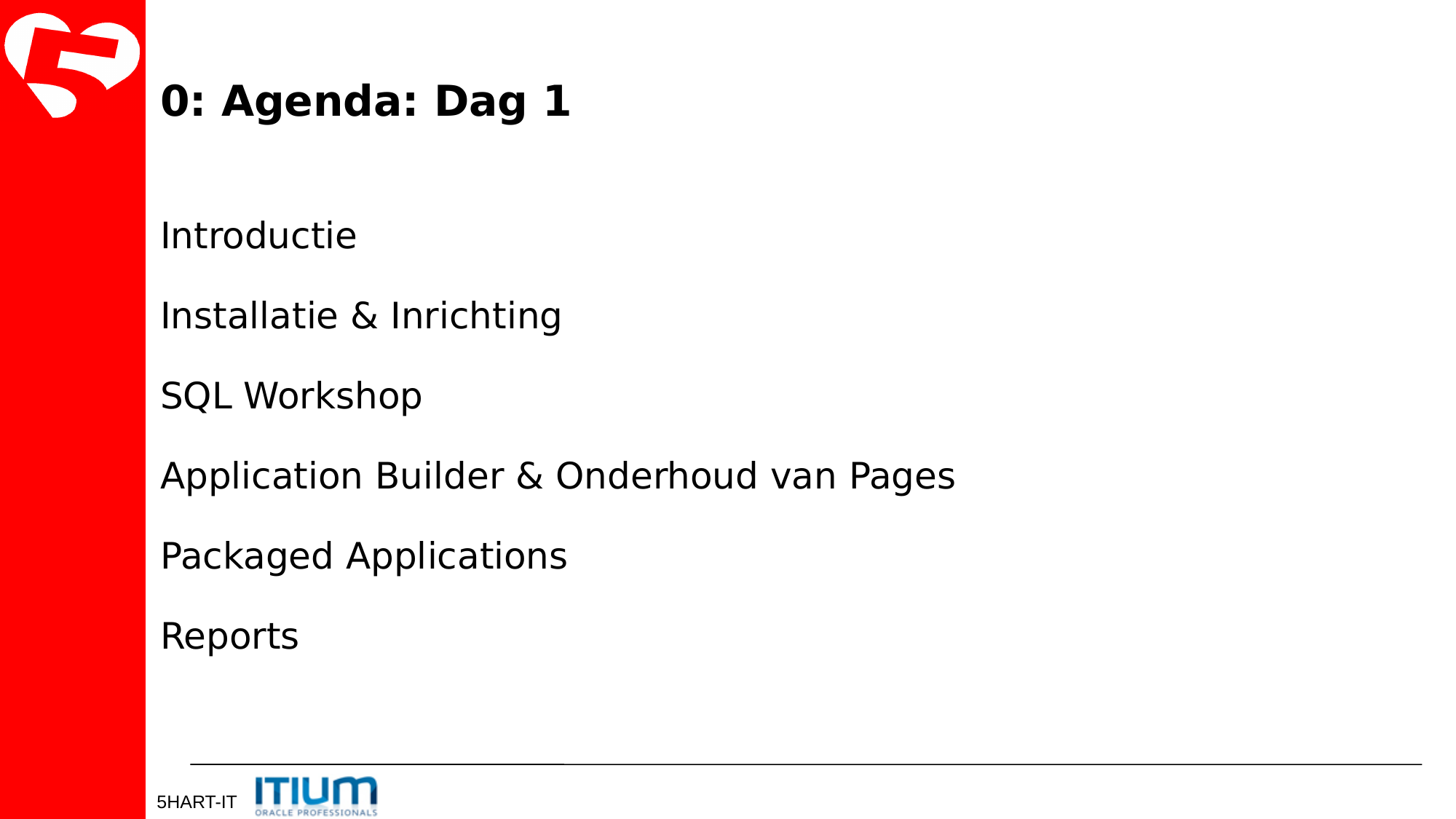

0: Agenda: Dag 1
Introductie
Installatie & Inrichting
SQL Workshop
Application Builder & Onderhoud van Pages
Packaged Applications
Reports